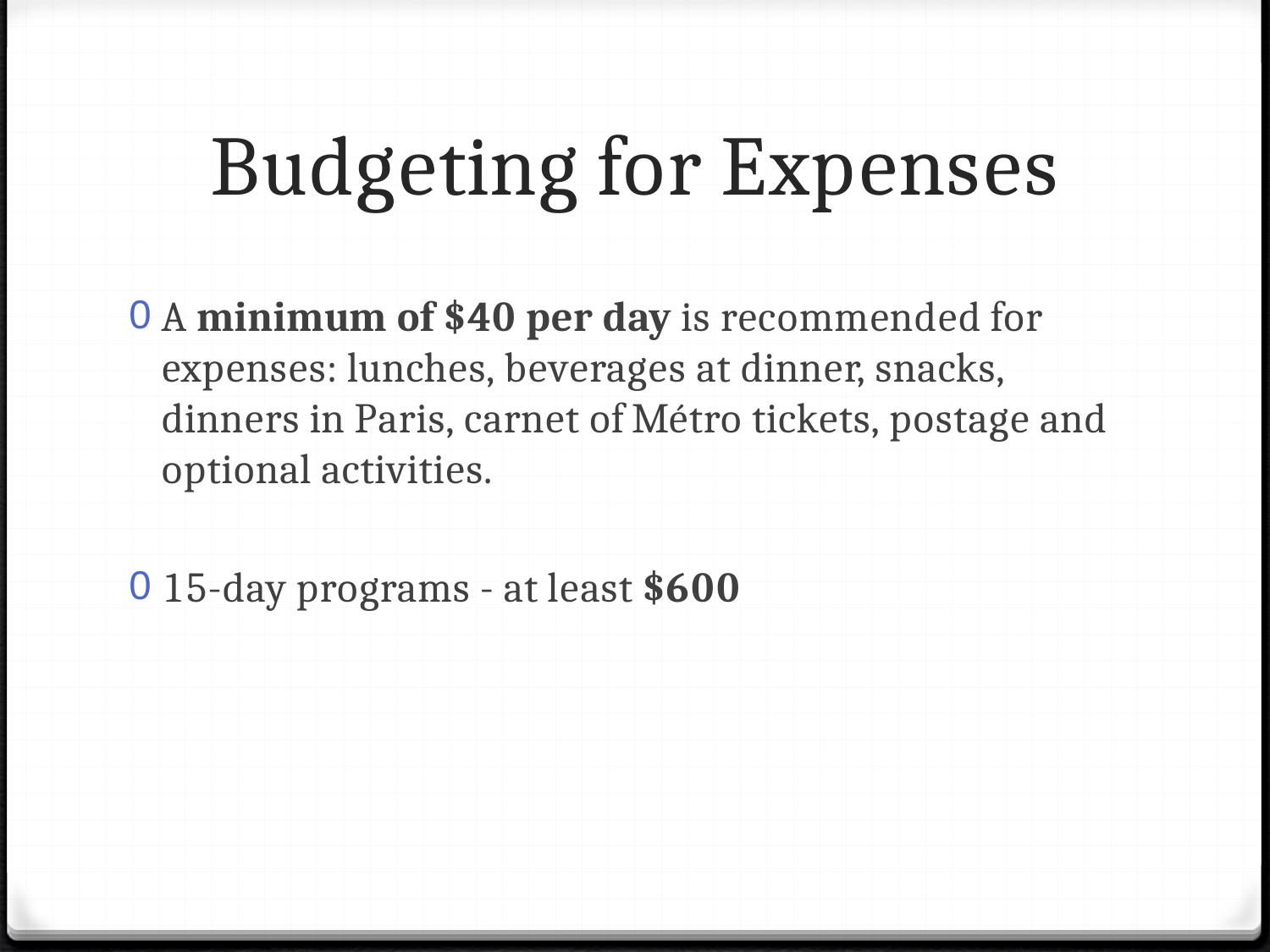

# Budgeting for Expenses
A minimum of $40 per day is recommended for expenses: lunches, beverages at dinner, snacks, dinners in Paris, carnet of Métro tickets, postage and optional activities.

15-day programs - at least $600